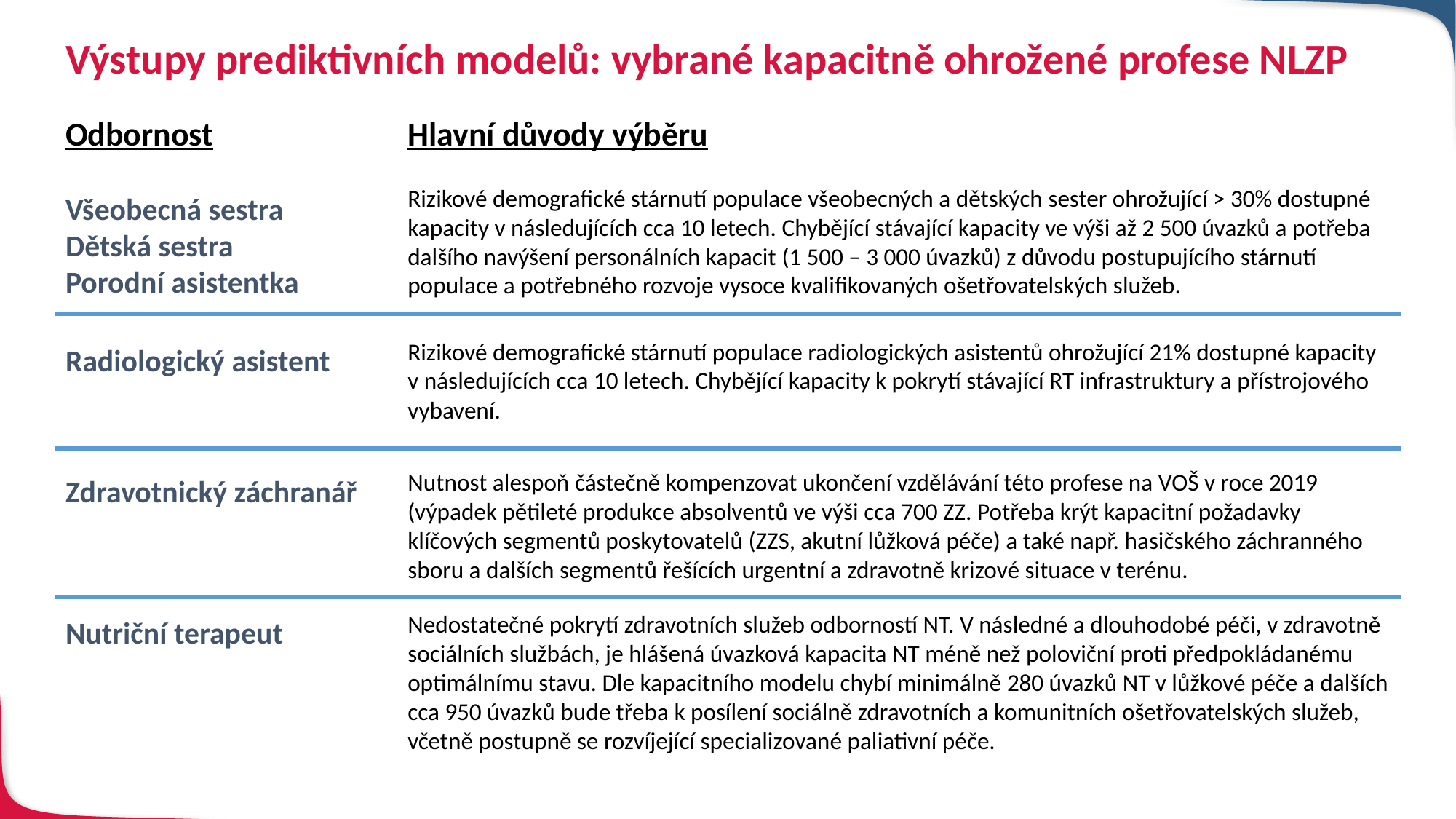

Výstupy prediktivních modelů: vybrané kapacitně ohrožené profese NLZP
Odbornost
Hlavní důvody výběru
Rizikové demografické stárnutí populace všeobecných a dětských sester ohrožující > 30% dostupné kapacity v následujících cca 10 letech. Chybějící stávající kapacity ve výši až 2 500 úvazků a potřeba dalšího navýšení personálních kapacit (1 500 – 3 000 úvazků) z důvodu postupujícího stárnutí populace a potřebného rozvoje vysoce kvalifikovaných ošetřovatelských služeb.
Všeobecná sestra
Dětská sestra
Porodní asistentka
Rizikové demografické stárnutí populace radiologických asistentů ohrožující 21% dostupné kapacity v následujících cca 10 letech. Chybějící kapacity k pokrytí stávající RT infrastruktury a přístrojového vybavení.
Radiologický asistent
Nutnost alespoň částečně kompenzovat ukončení vzdělávání této profese na VOŠ v roce 2019 (výpadek pětileté produkce absolventů ve výši cca 700 ZZ. Potřeba krýt kapacitní požadavky klíčových segmentů poskytovatelů (ZZS, akutní lůžková péče) a také např. hasičského záchranného sboru a dalších segmentů řešících urgentní a zdravotně krizové situace v terénu.
Zdravotnický záchranář
Nedostatečné pokrytí zdravotních služeb odborností NT. V následné a dlouhodobé péči, v zdravotně sociálních službách, je hlášená úvazková kapacita NT méně než poloviční proti předpokládanému optimálnímu stavu. Dle kapacitního modelu chybí minimálně 280 úvazků NT v lůžkové péče a dalších cca 950 úvazků bude třeba k posílení sociálně zdravotních a komunitních ošetřovatelských služeb, včetně postupně se rozvíjející specializované paliativní péče.
Nutriční terapeut